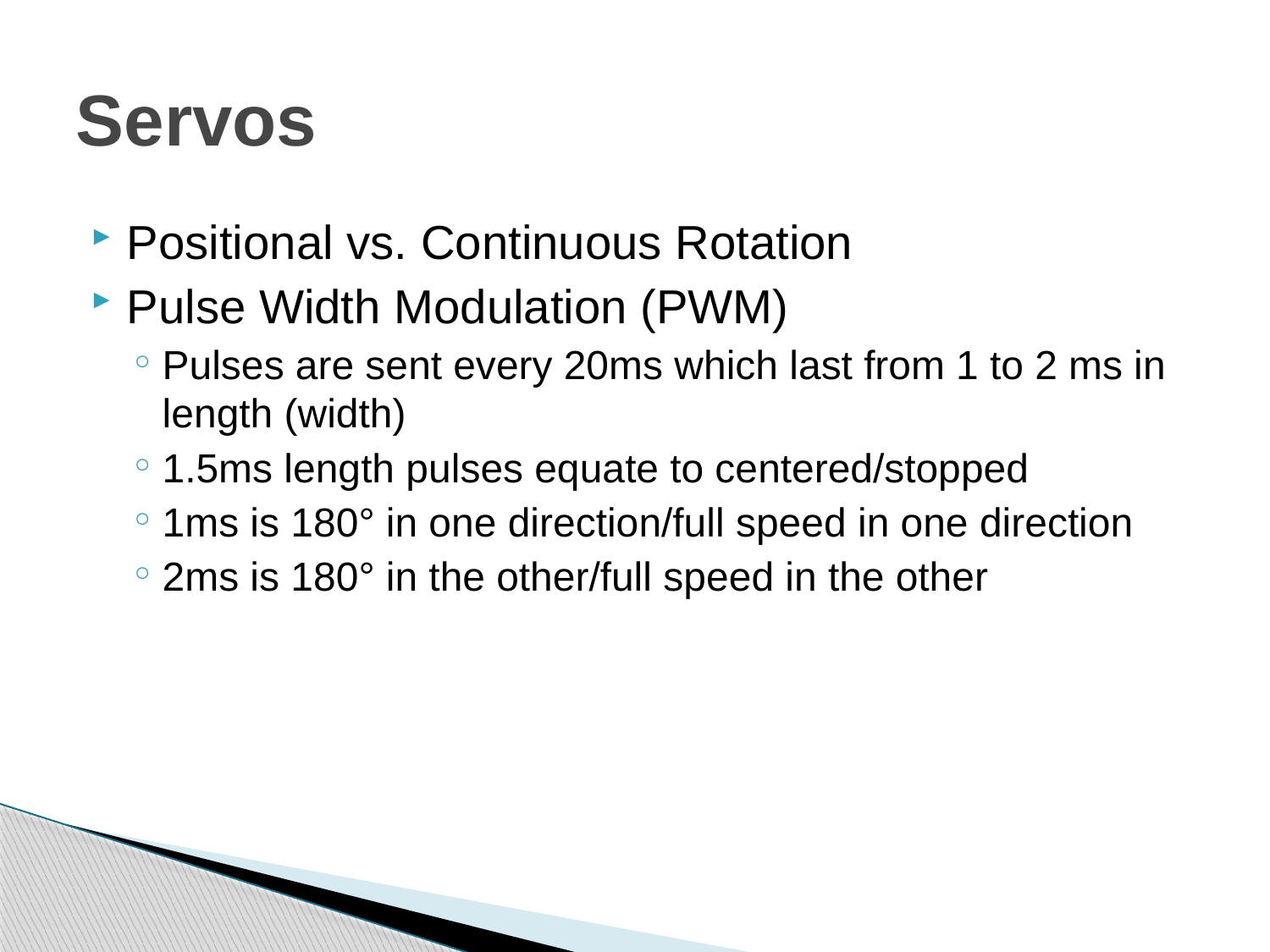

# Servos
Positional vs. Continuous Rotation
Pulse Width Modulation (PWM)
Pulses are sent every 20ms which last from 1 to 2 ms in length (width)
1.5ms length pulses equate to centered/stopped
1ms is 180° in one direction/full speed in one direction
2ms is 180° in the other/full speed in the other